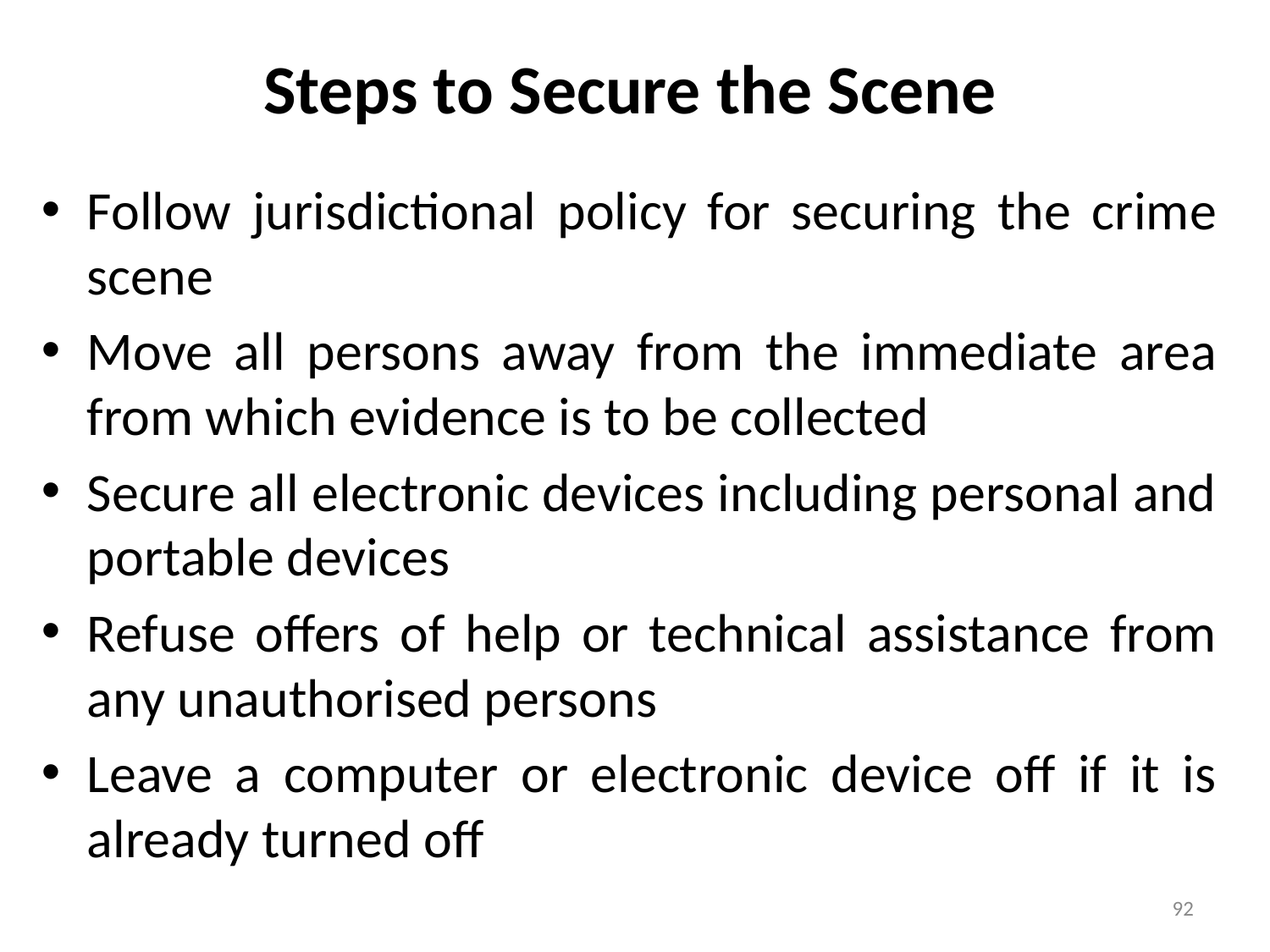

# Steps to Secure the Scene
Follow jurisdictional policy for securing the crime scene
Move all persons away from the immediate area from which evidence is to be collected
Secure all electronic devices including personal and portable devices
Refuse offers of help or technical assistance from any unauthorised persons
Leave a computer or electronic device off if it is already turned off
92